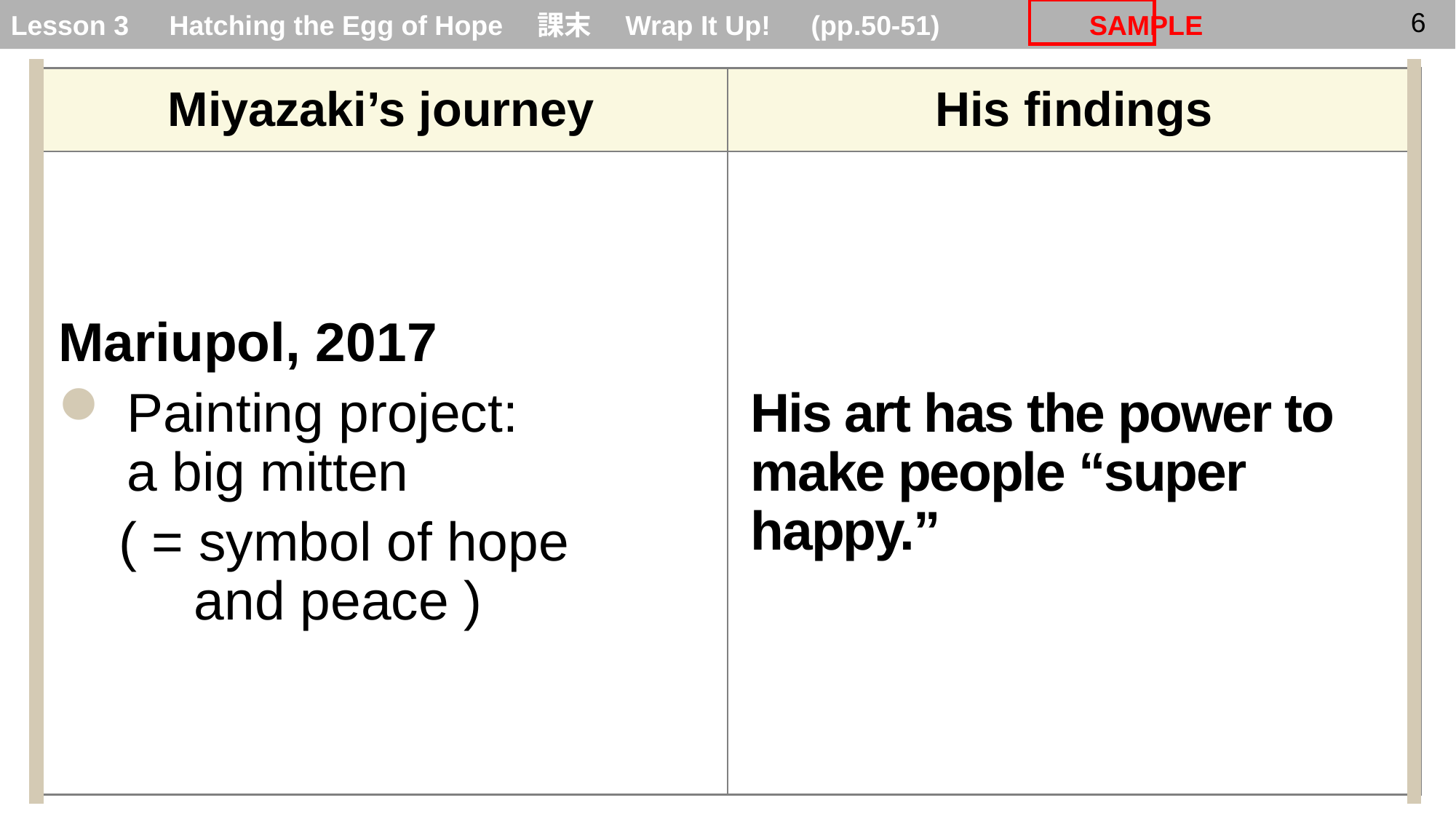

Mariupol, 2017
Painting project:
a big mitten
    ( = symbol of hope
         and peace )
His art has the power to make people “super happy.”